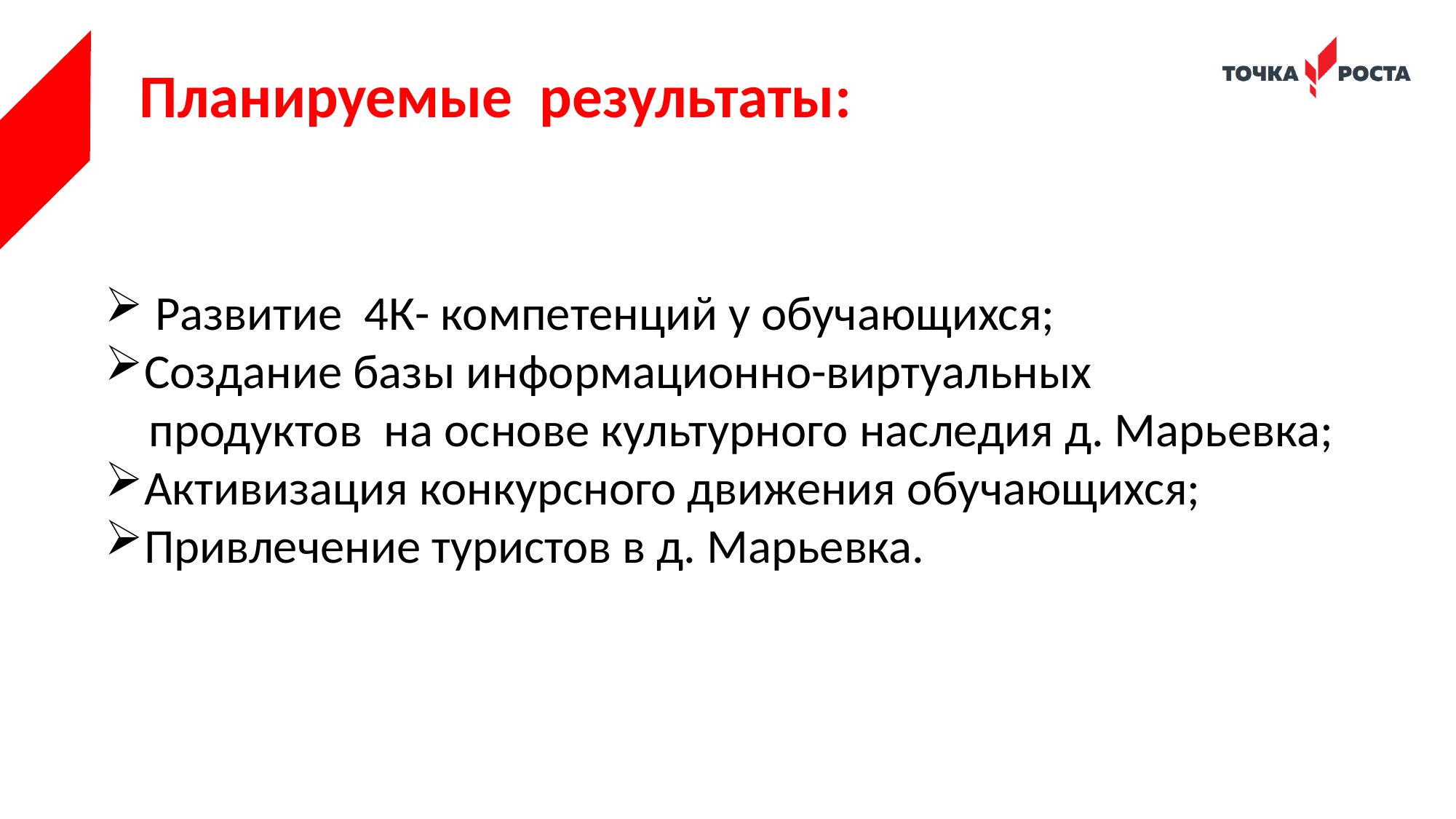

# Планируемые  результаты:

 Развитие  4К- компетенций у обучающихся;
Создание базы информационно-виртуальных
    продуктов  на основе культурного наследия д. Марьевка;
Активизация конкурсного движения обучающихся;
Привлечение туристов в д. Марьевка.